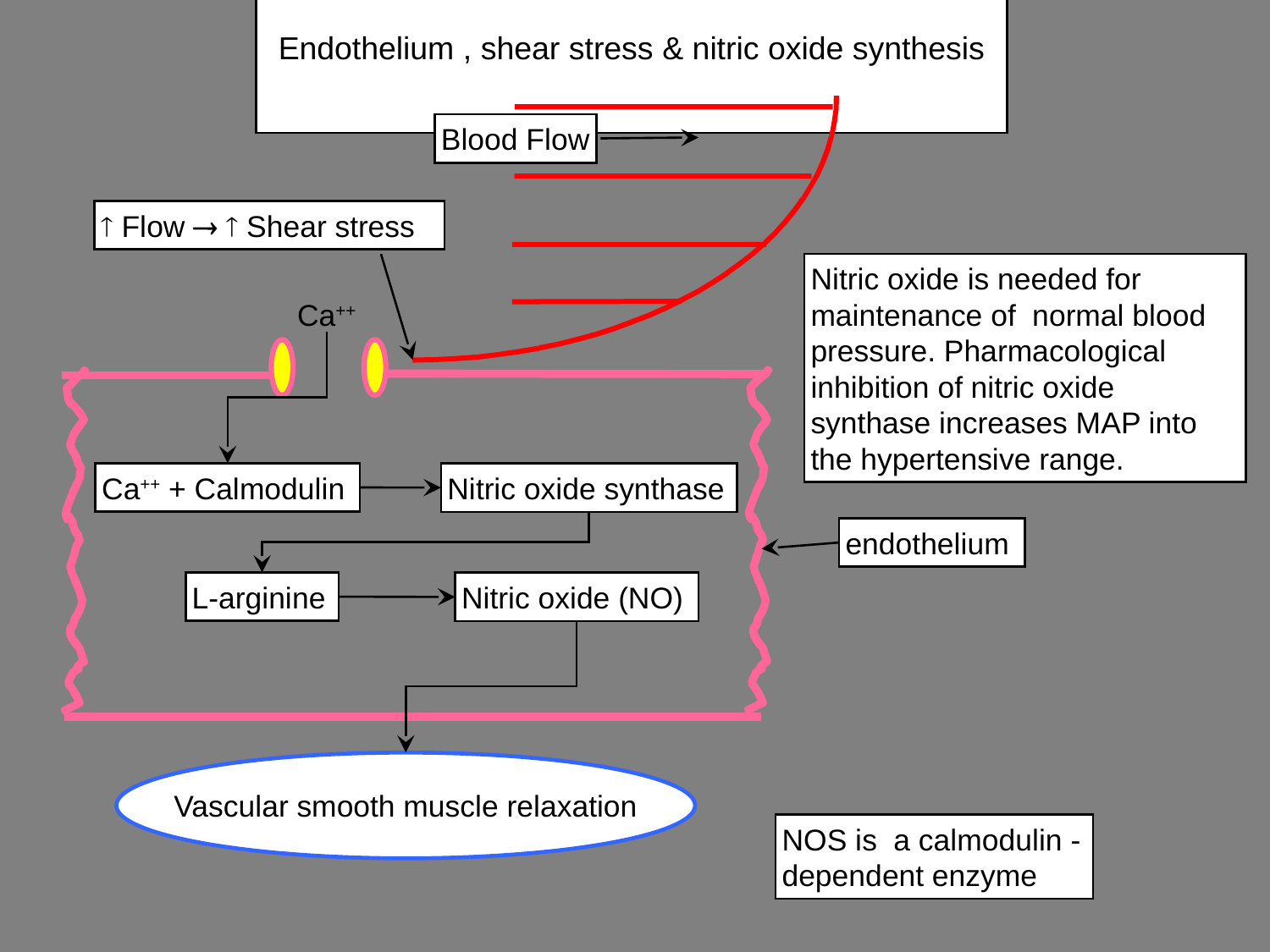

# Endothelium , shear stress & nitric oxide synthesis

Blood Flow

↑ Flow → ↑ Shear stress

Ca++

Ca++ + Calmodulin
Nitric oxide synthase
endothelium
L-arginine
Nitric oxide (NO)

Vascular smooth muscle relaxation
NOS is  a calmodulin -dependent enzyme
Nitric oxide is needed for maintenance of  normal blood pressure. Pharmacological inhibition of nitric oxide synthase increases MAP into the hypertensive range.